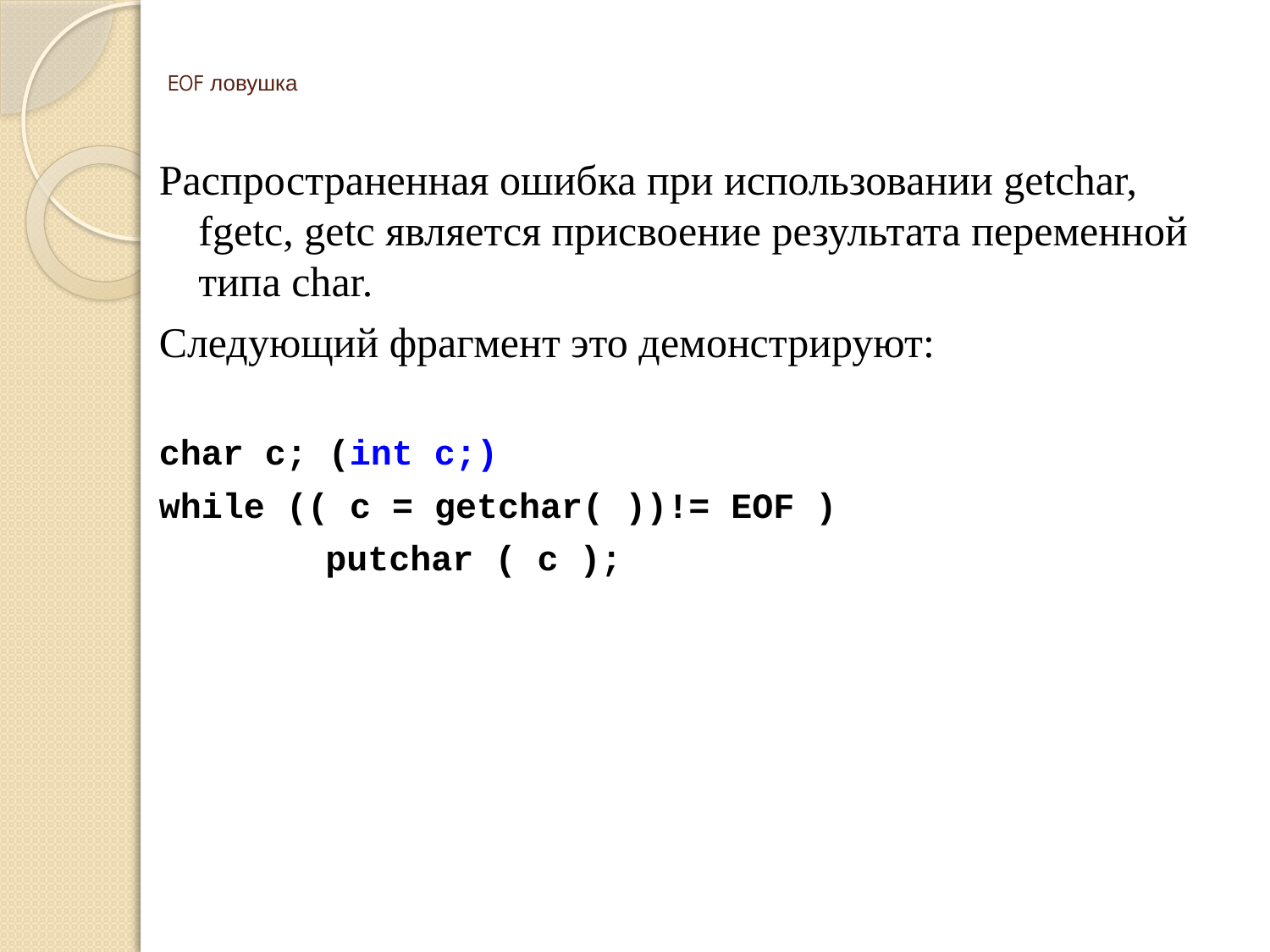

EOF ловушка
Распространенная ошибка при использовании getchar, fgetc, getc является присвоение результата переменной типа char.
Следующий фрагмент это демонстрируют:

char c; (int c;)
while (( c = getchar( ))!= EOF )
		putchar ( c );